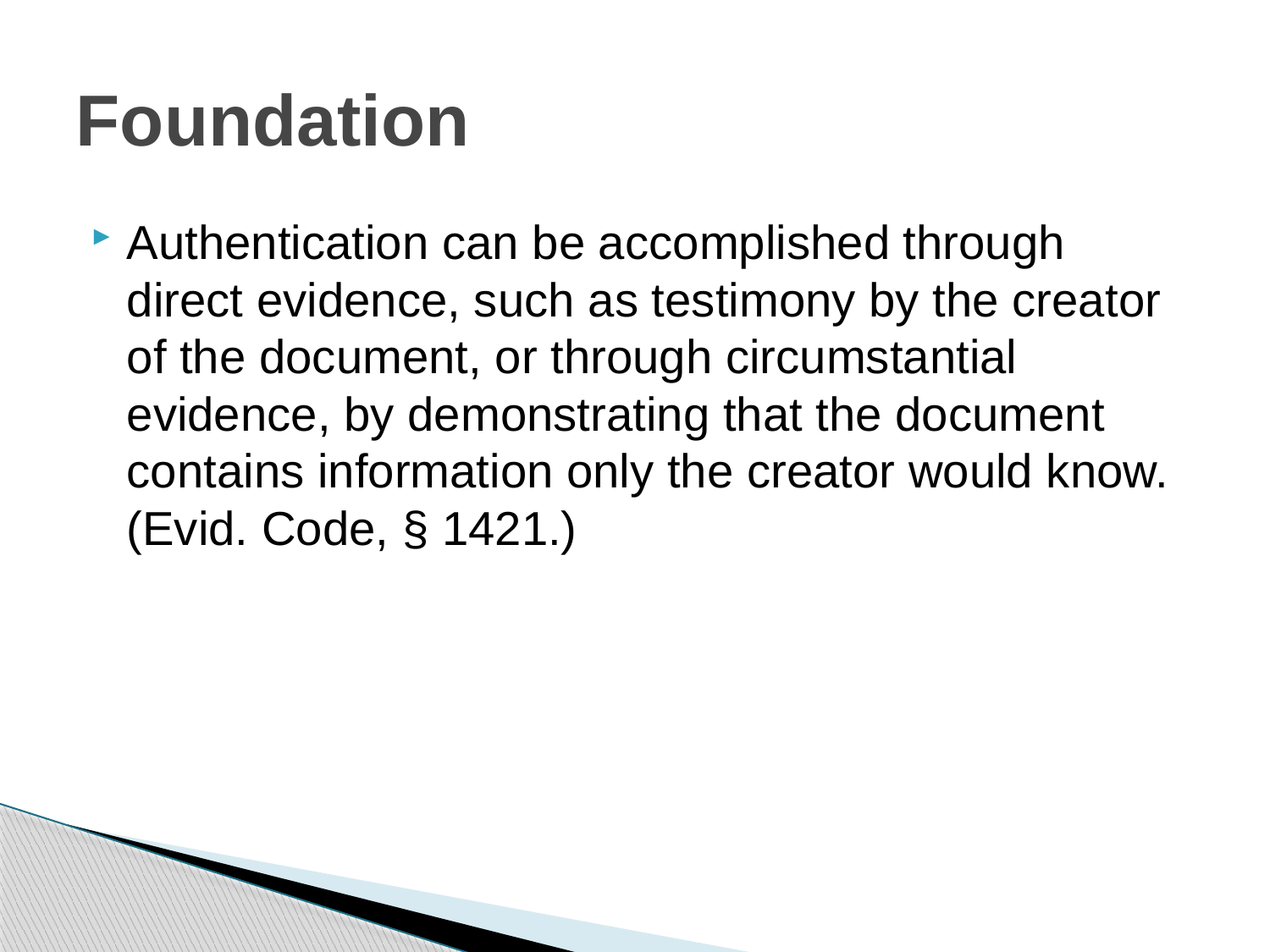

# Foundation
Authentication can be accomplished through direct evidence, such as testimony by the creator of the document, or through circumstantial evidence, by demonstrating that the document contains information only the creator would know. (Evid. Code, § 1421.)